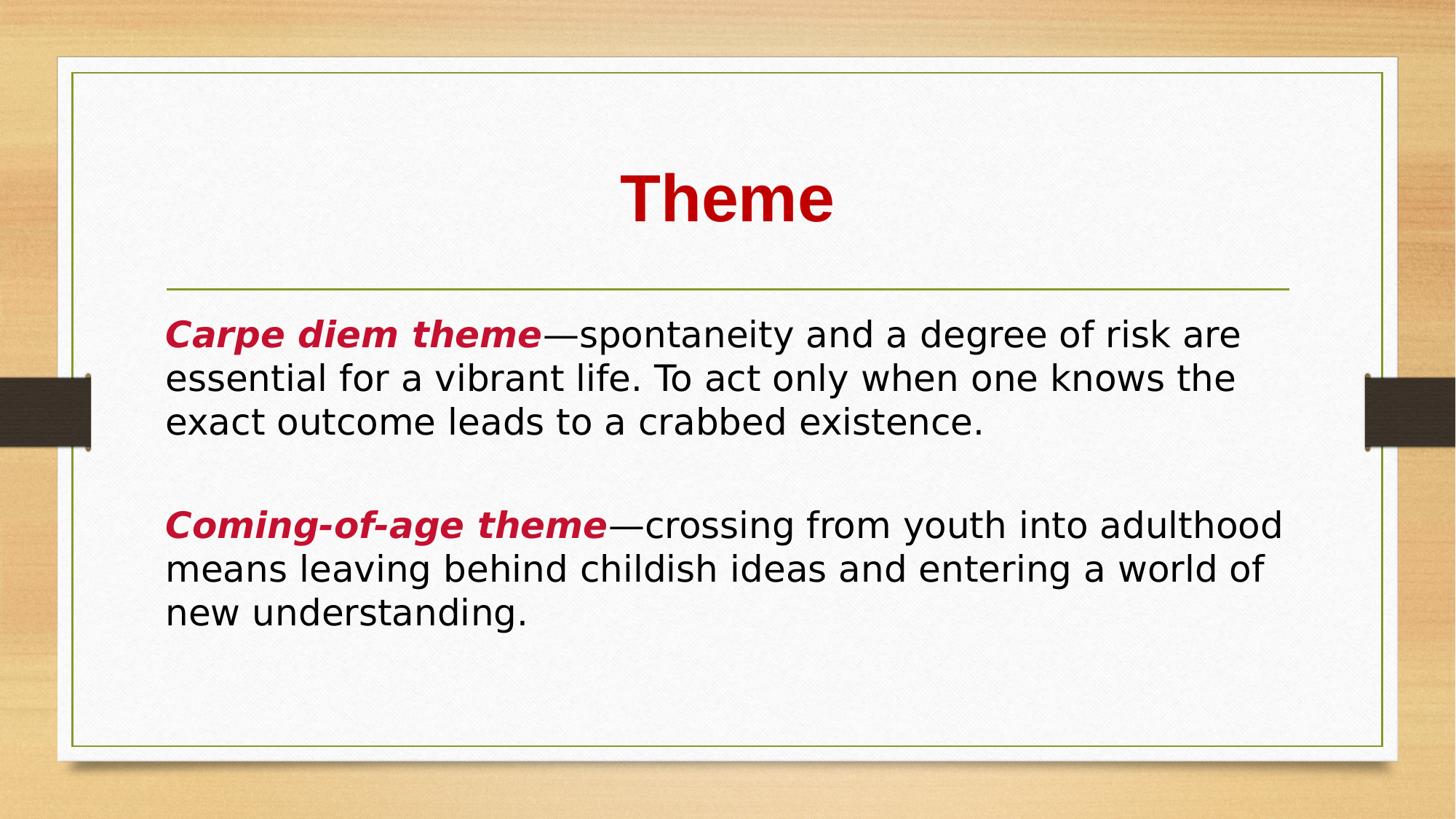

# Theme
Carpe diem theme—spontaneity and a degree of risk are essential for a vibrant life. To act only when one knows the exact outcome leads to a crabbed existence.
Coming-of-age theme—crossing from youth into adulthood means leaving behind childish ideas and entering a world of new understanding.